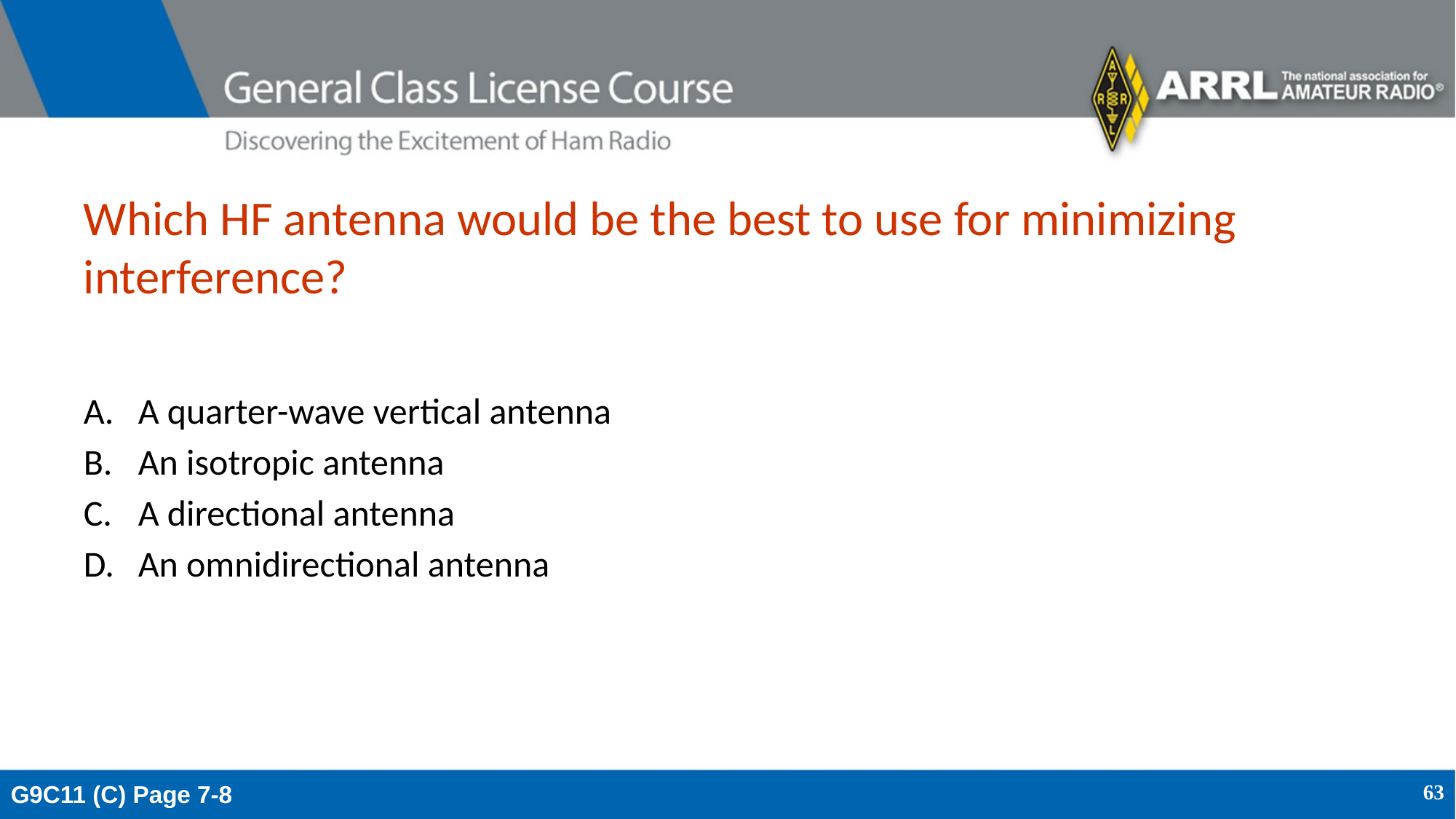

# Which HF antenna would be the best to use for minimizing interference?
A quarter-wave vertical antenna
An isotropic antenna
A directional antenna
An omnidirectional antenna
G9C11 (C) Page 7-8
63